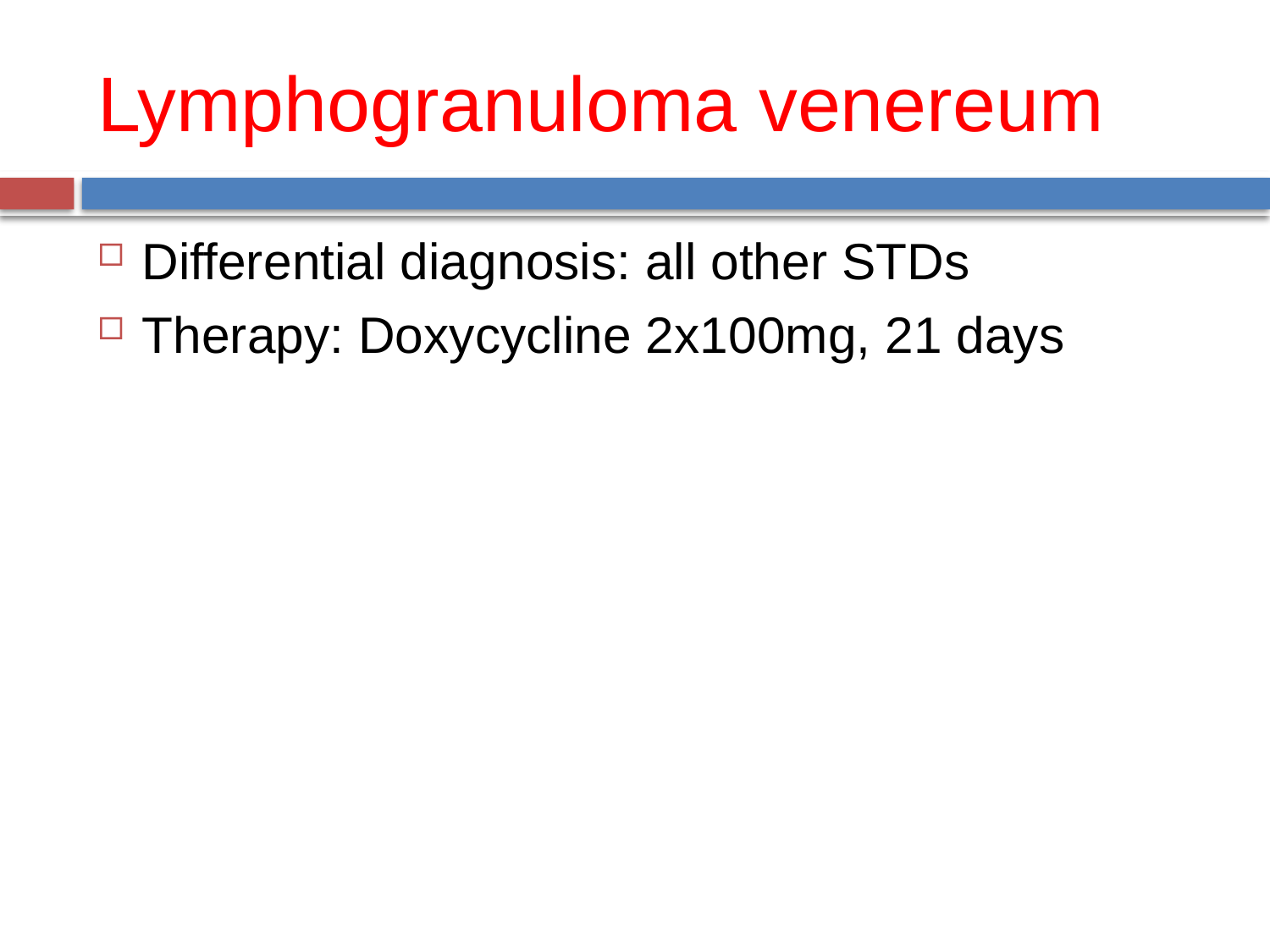

# Lymphogranuloma venereum
Differential diagnosis: all other STDs
Therapy: Doxycycline 2x100mg, 21 days